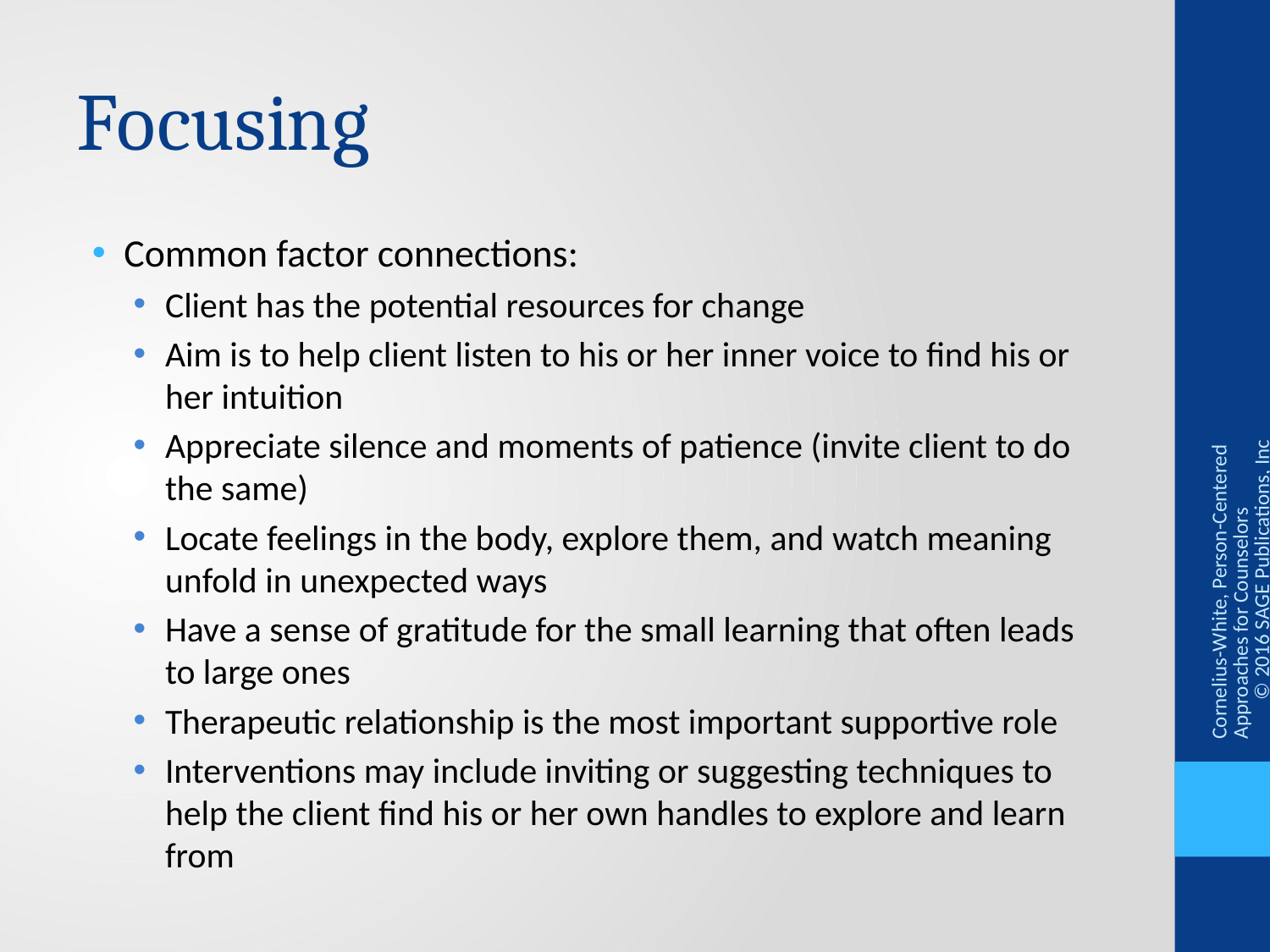

# Focusing
Common factor connections:
Client has the potential resources for change
Aim is to help client listen to his or her inner voice to find his or her intuition
Appreciate silence and moments of patience (invite client to do the same)
Locate feelings in the body, explore them, and watch meaning unfold in unexpected ways
Have a sense of gratitude for the small learning that often leads to large ones
Therapeutic relationship is the most important supportive role
Interventions may include inviting or suggesting techniques to help the client find his or her own handles to explore and learn from
Cornelius-White, Person-Centered Approaches for Counselors                      © 2016 SAGE Publications, Inc.